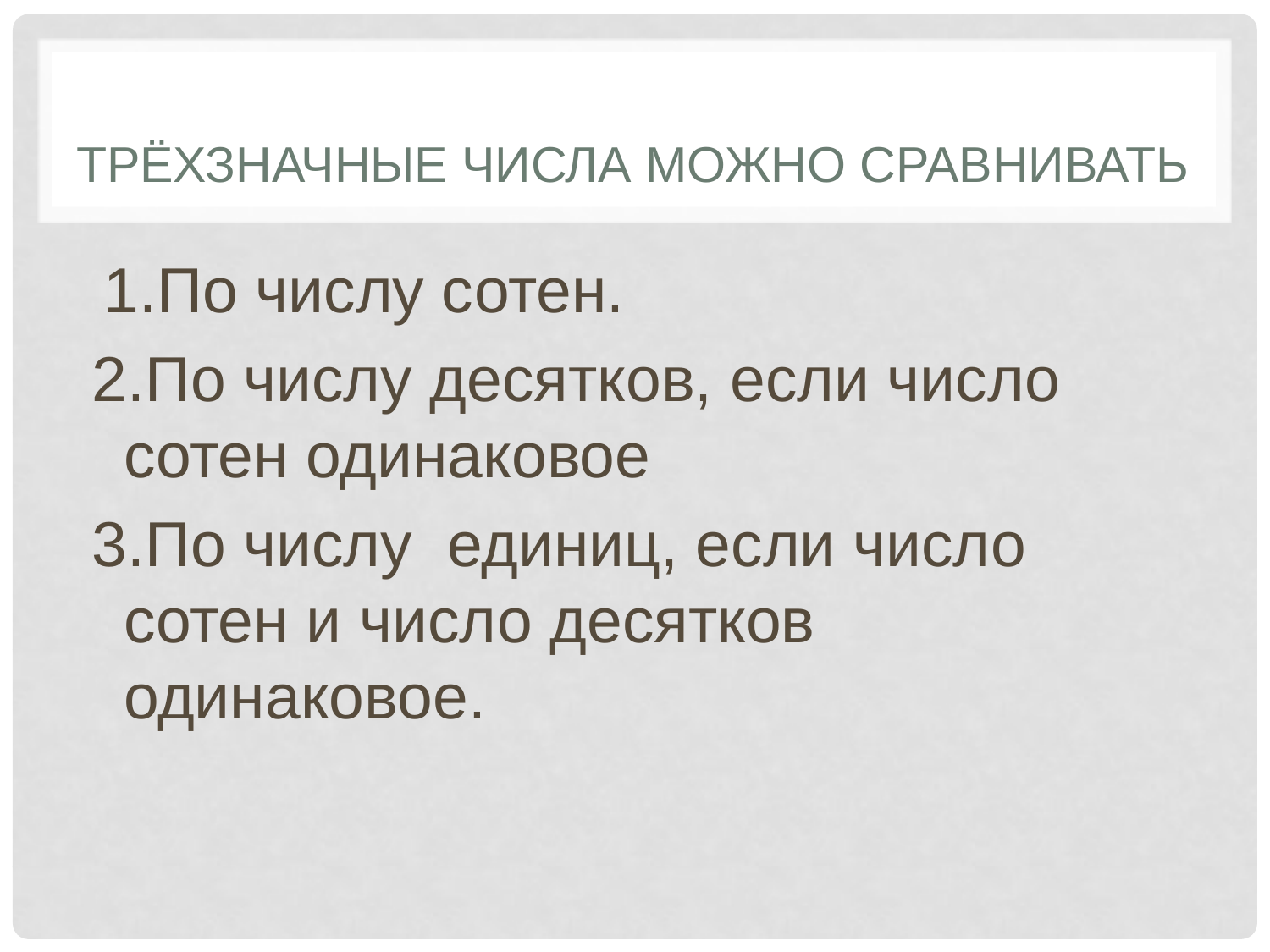

# Трёхзначные числа можно сравнивать
 1.По числу сотен.
2.По числу десятков, если число сотен одинаковое
3.По числу  единиц, если число сотен и число десятков одинаковое.